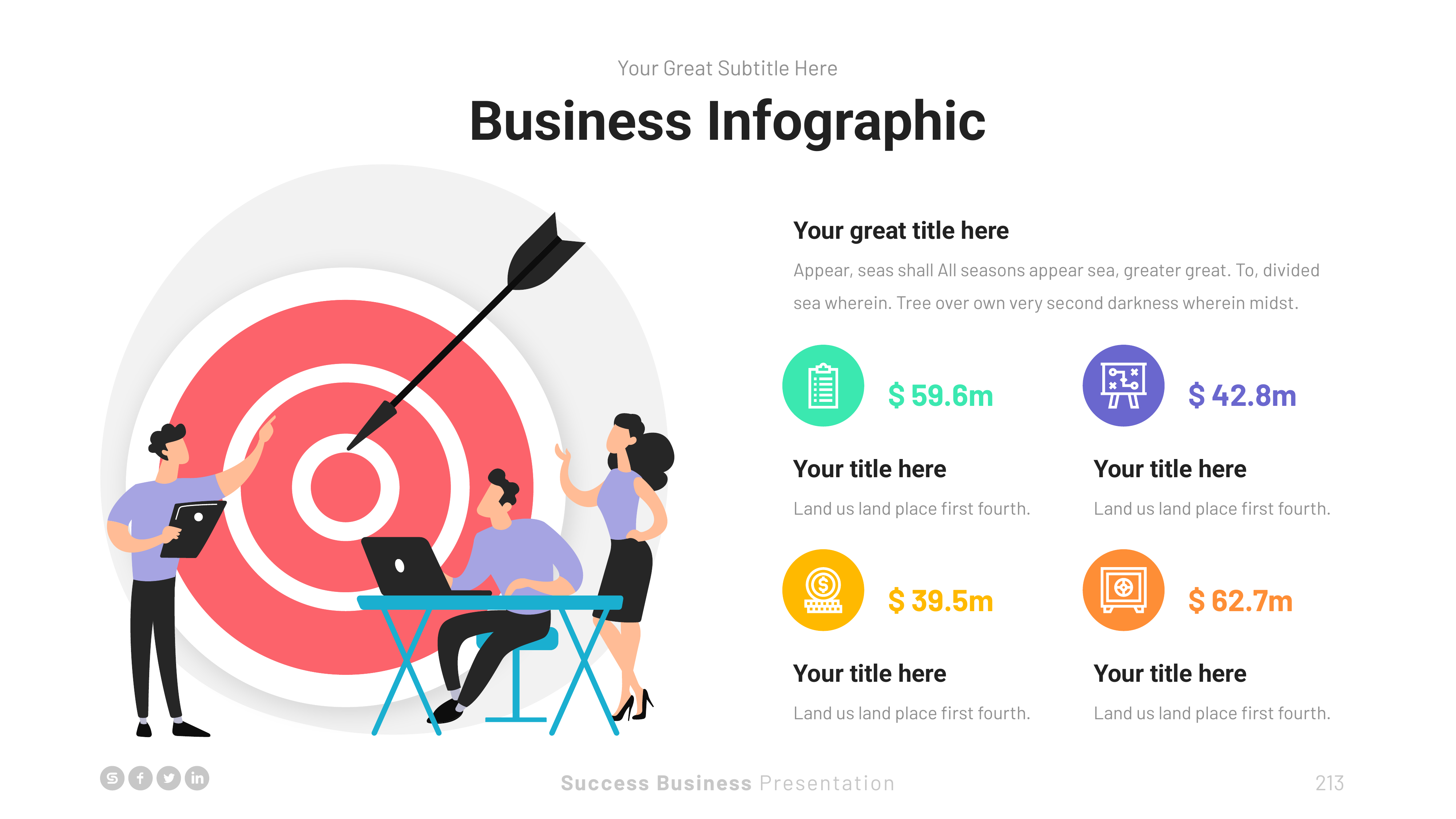

Your Great Subtitle Here
Business Infographic

Your great title here
Appear, seas shall All seasons appear sea, greater great. To, divided sea wherein. Tree over own very second darkness wherein midst.

$ 59.6m
$ 42.8m

Your title here
Land us land place first fourth.
Your title here
Land us land place first fourth.

$ 39.5m
$ 62.7m
Your title here
Land us land place first fourth.
Your title here
Land us land place first fourth.